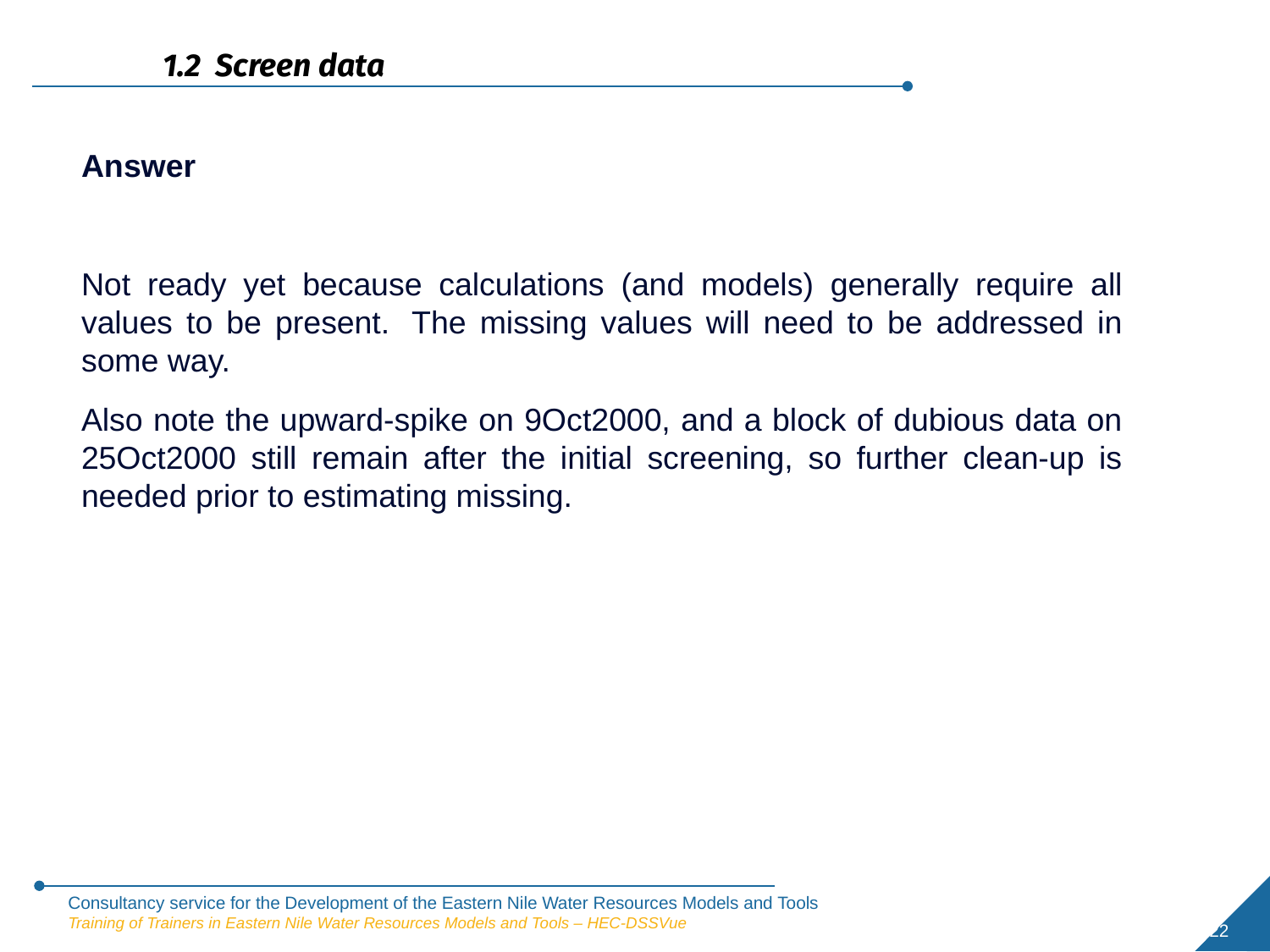

1.2  Screen data
Answer

Not ready yet because calculations (and models) generally require all values to be present.  The missing values will need to be addressed in some way.
Also note the upward-spike on 9Oct2000, and a block of dubious data on 25Oct2000 still remain after the initial screening, so further clean-up is needed prior to estimating missing.